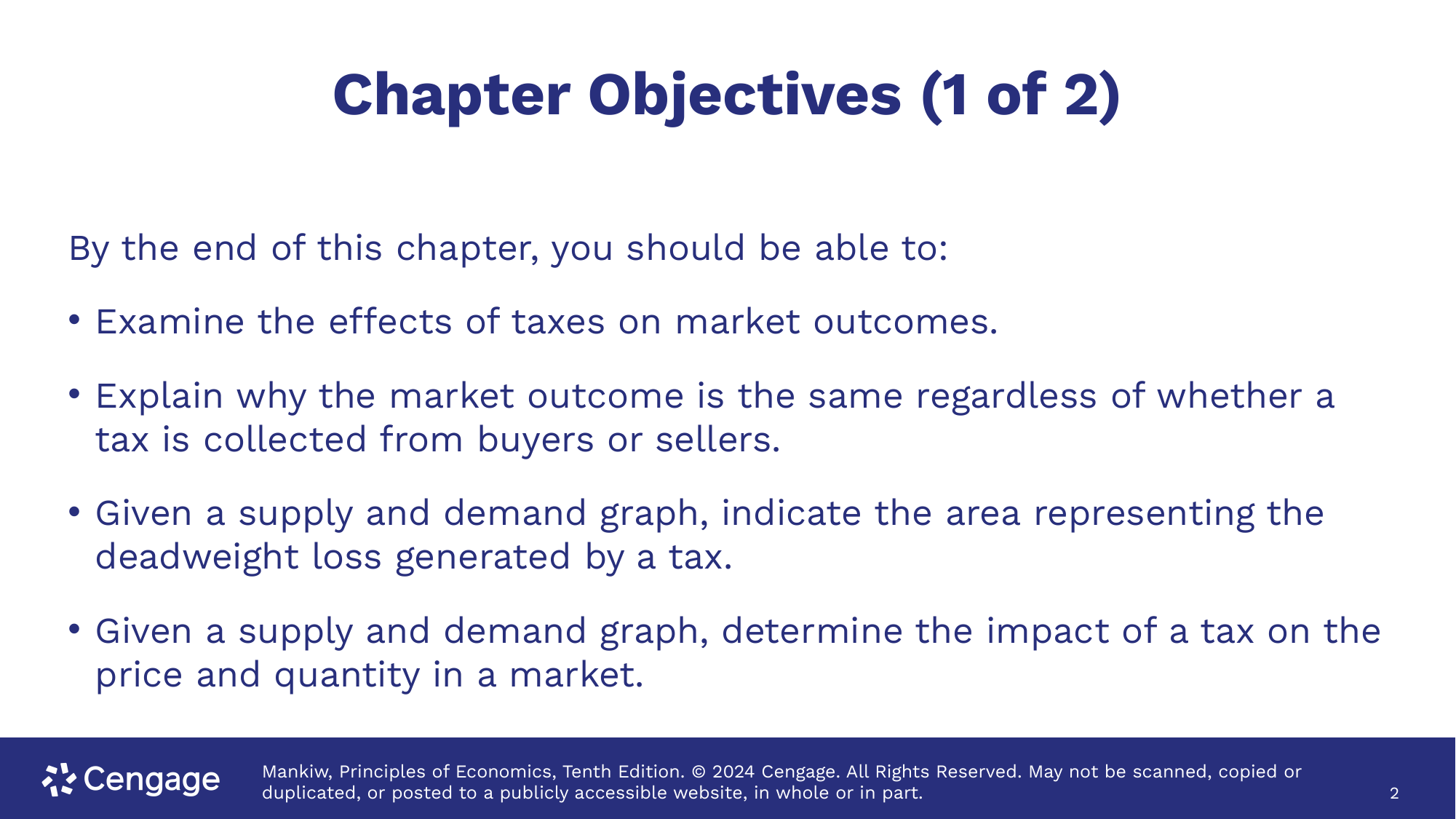

# Chapter Objectives (1 of 2)
By the end of this chapter, you should be able to:
Examine the effects of taxes on market outcomes.
Explain why the market outcome is the same regardless of whether a tax is collected from buyers or sellers.
Given a supply and demand graph, indicate the area representing the deadweight loss generated by a tax.
Given a supply and demand graph, determine the impact of a tax on the price and quantity in a market.